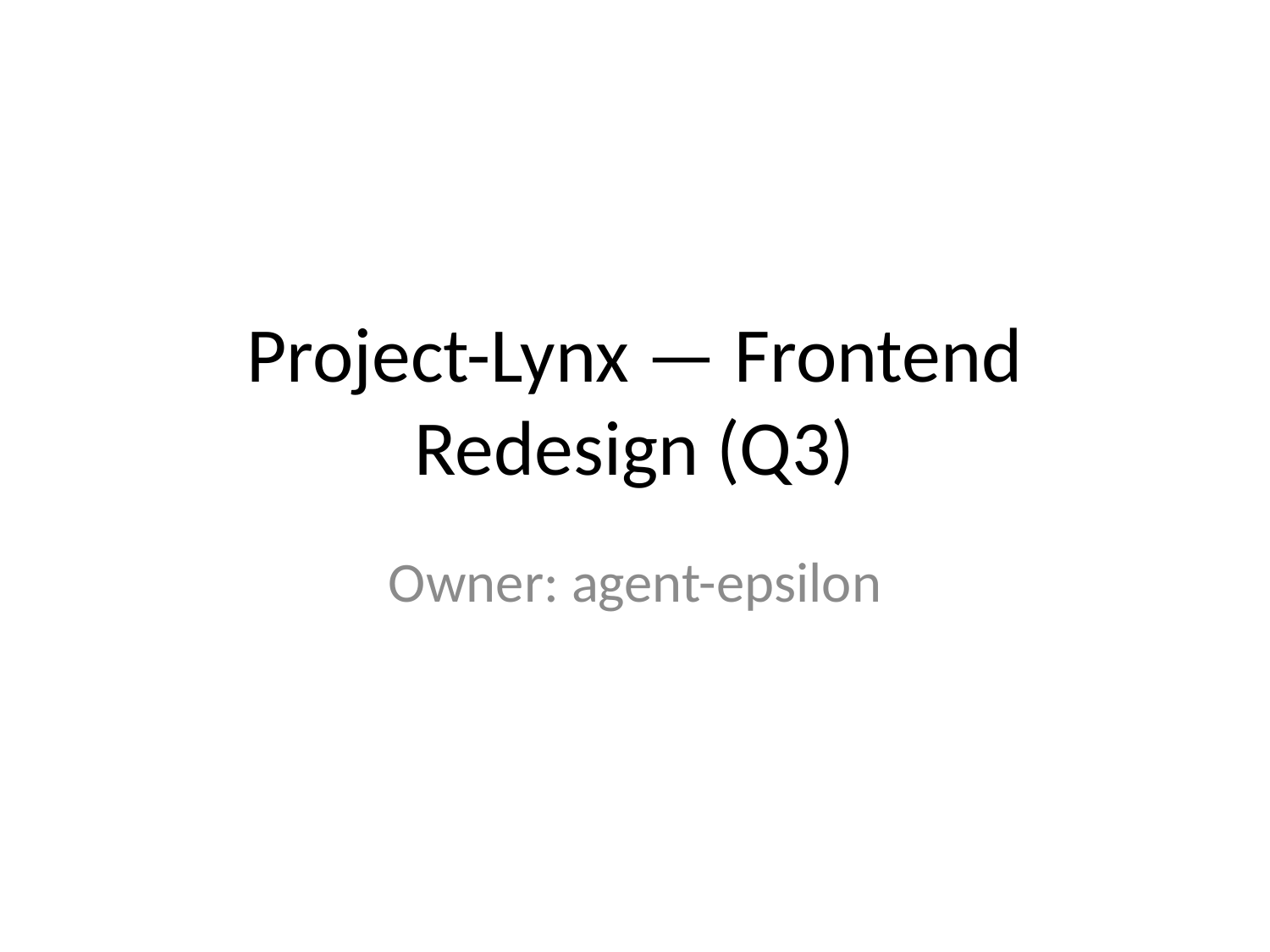

# Project-Lynx — Frontend Redesign (Q3)
Owner: agent-epsilon